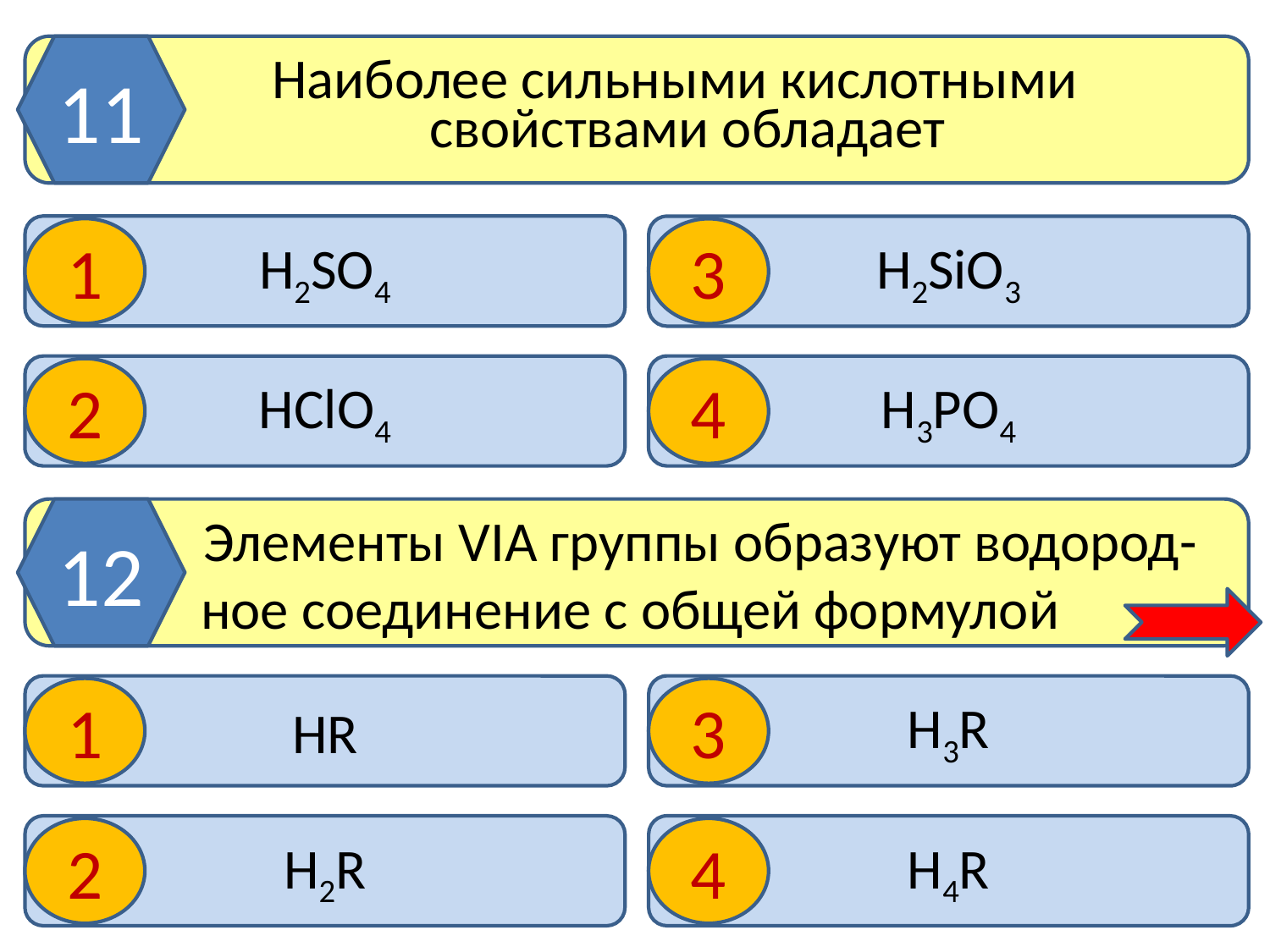

11
       Наиболее сильными кислотными
        свойствами обладает
H2SO4
H2SiO3
1
3
HClO4
H3PO4
2
4
12
          Элементы VIА группы образуют водород-
ное соединение с общей формулой

HR
H3R
1
3
H2R
H4R
2
4